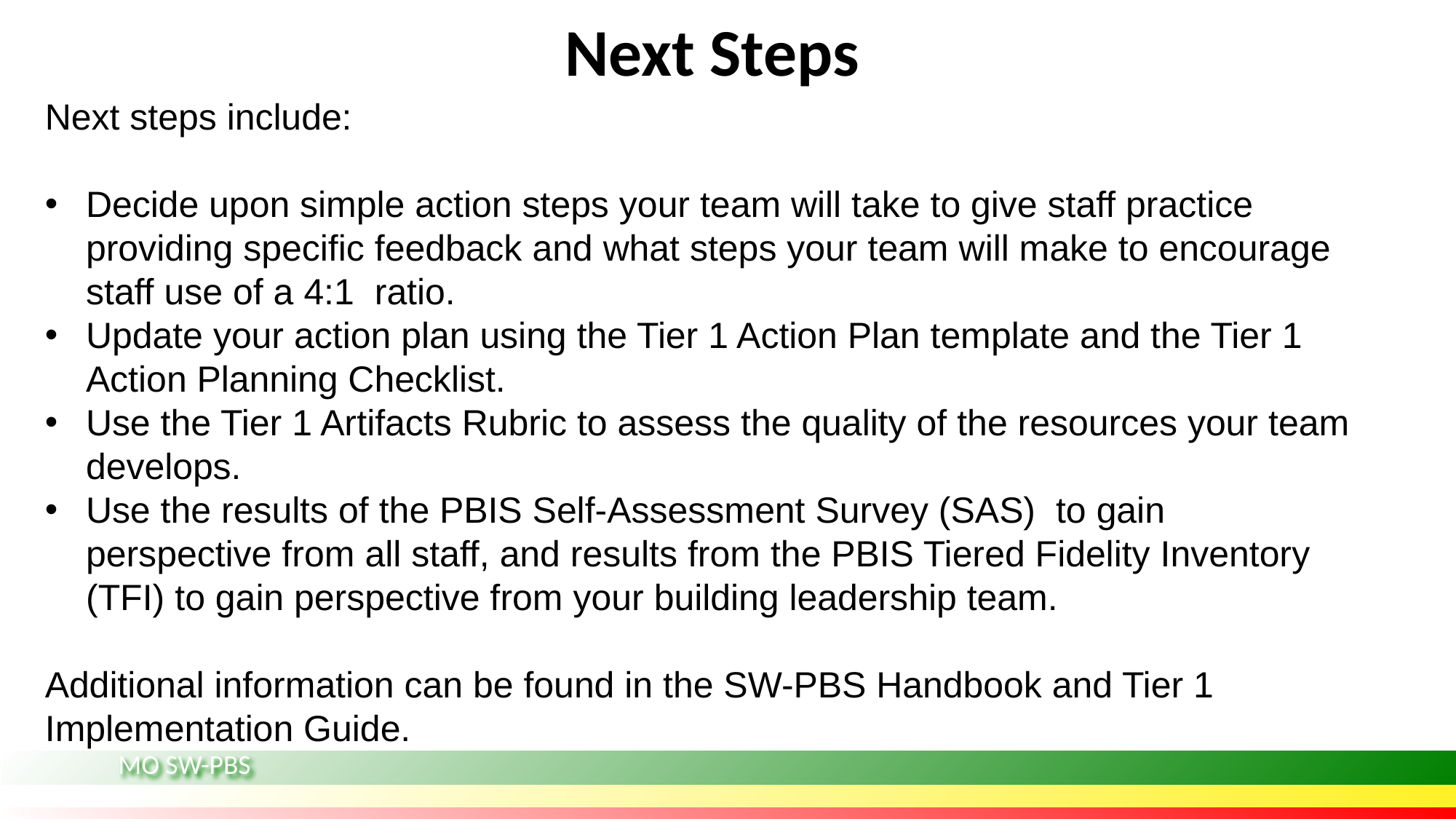

# Next Steps
Next steps include:

Decide upon simple action steps your team will take to give staff practice providing specific feedback and what steps your team will make to encourage staff use of a 4:1  ratio.
Update your action plan using the Tier 1 Action Plan template and the Tier 1 Action Planning Checklist.
Use the Tier 1 Artifacts Rubric to assess the quality of the resources your team develops.
Use the results of the PBIS Self-Assessment Survey (SAS)  to gain perspective from all staff, and results from the PBIS Tiered Fidelity Inventory (TFI) to gain perspective from your building leadership team.

Additional information can be found in the SW-PBS Handbook and Tier 1 Implementation Guide.